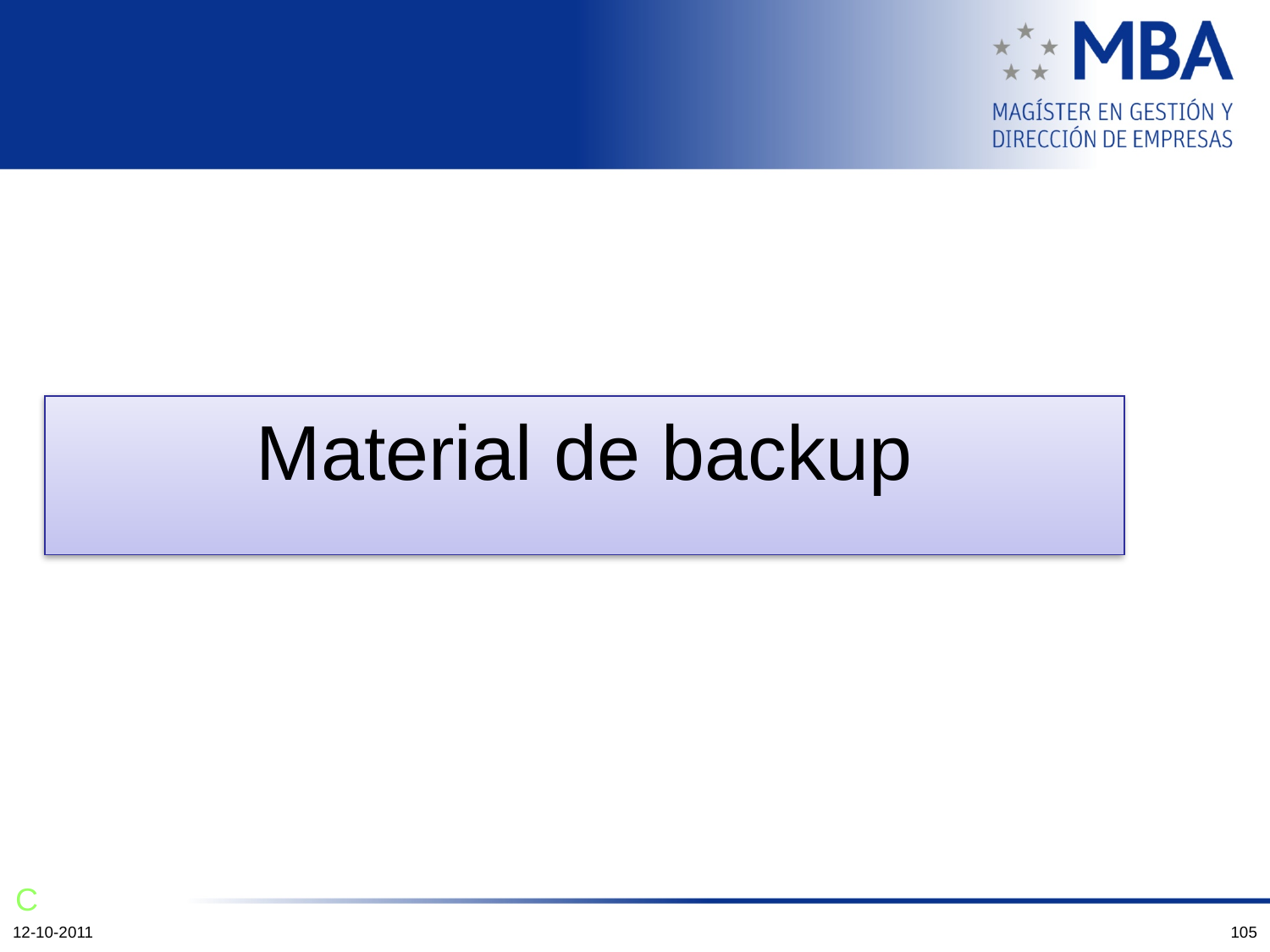

# Material de backup
C

12-10-2011
105